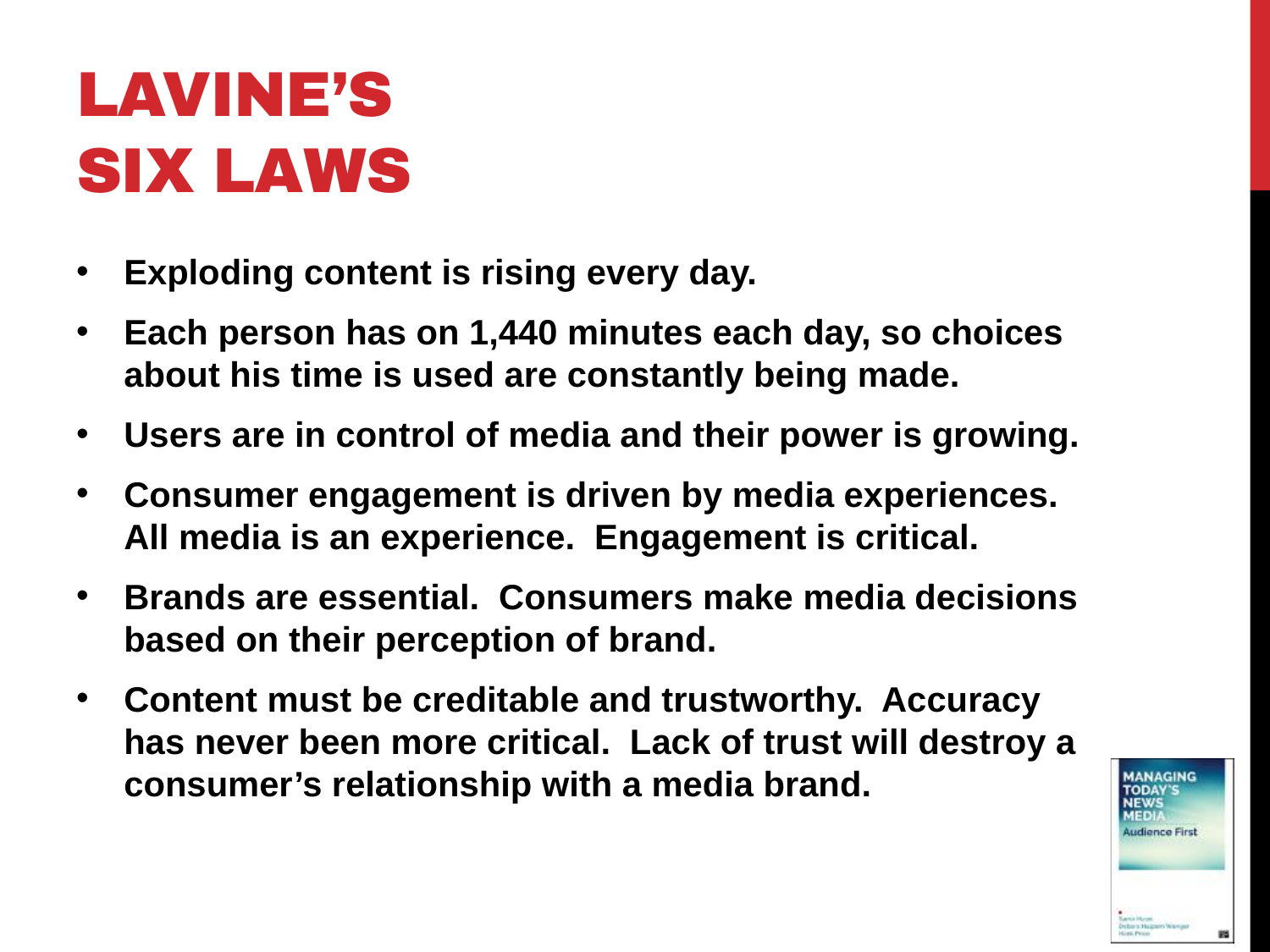

# Lavine’s six laws
Exploding content is rising every day.
Each person has on 1,440 minutes each day, so choices about his time is used are constantly being made.
Users are in control of media and their power is growing.
Consumer engagement is driven by media experiences.  All media is an experience.  Engagement is critical.
Brands are essential.  Consumers make media decisions based on their perception of brand.
Content must be creditable and trustworthy.  Accuracy has never been more critical.  Lack of trust will destroy a consumer’s relationship with a media brand.